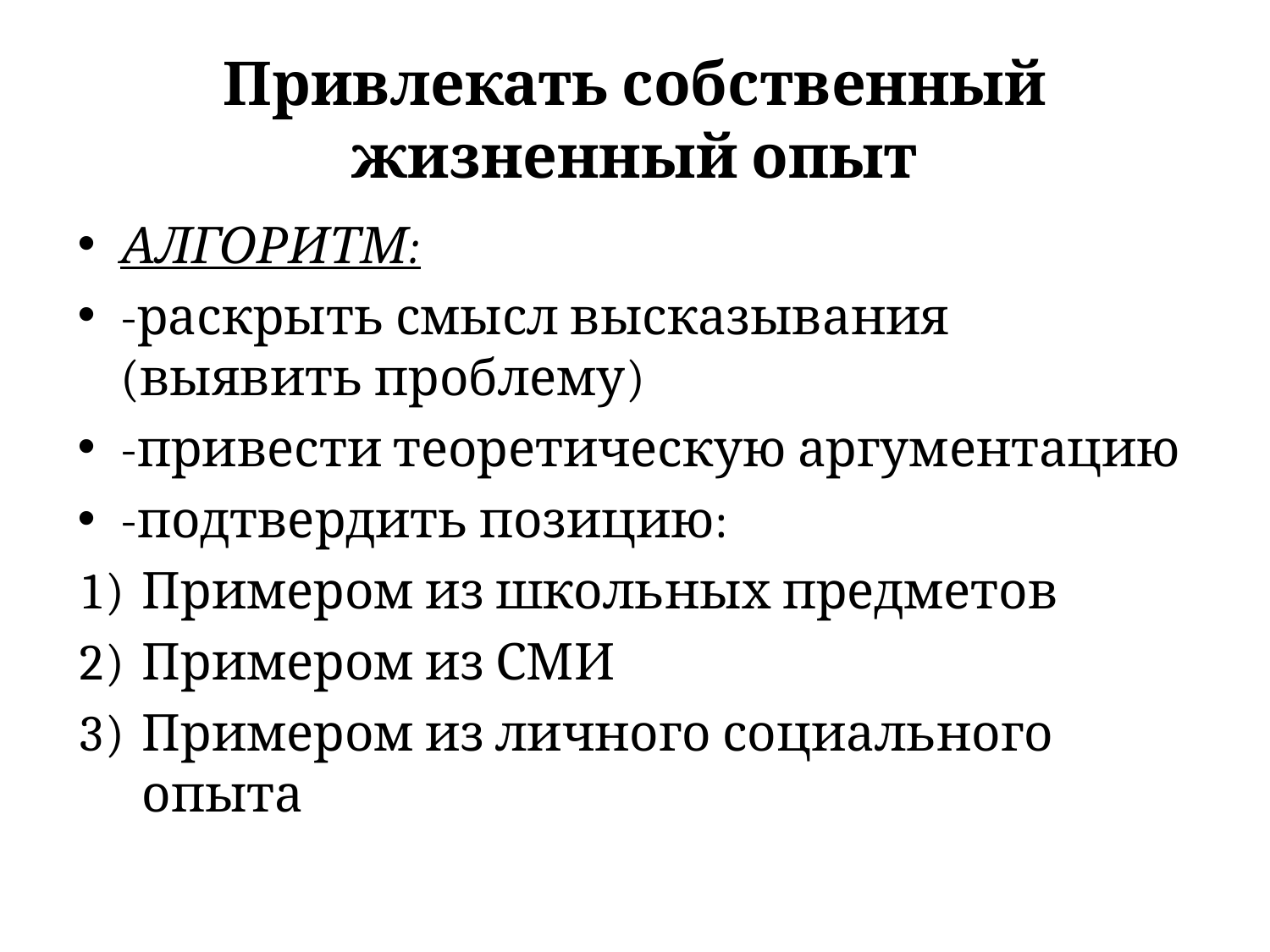

# Привлекать собственный жизненный опыт
АЛГОРИТМ:
-раскрыть смысл высказывания (выявить проблему)
-привести теоретическую аргументацию
-подтвердить позицию:
Примером из школьных предметов
Примером из СМИ
Примером из личного социального опыта